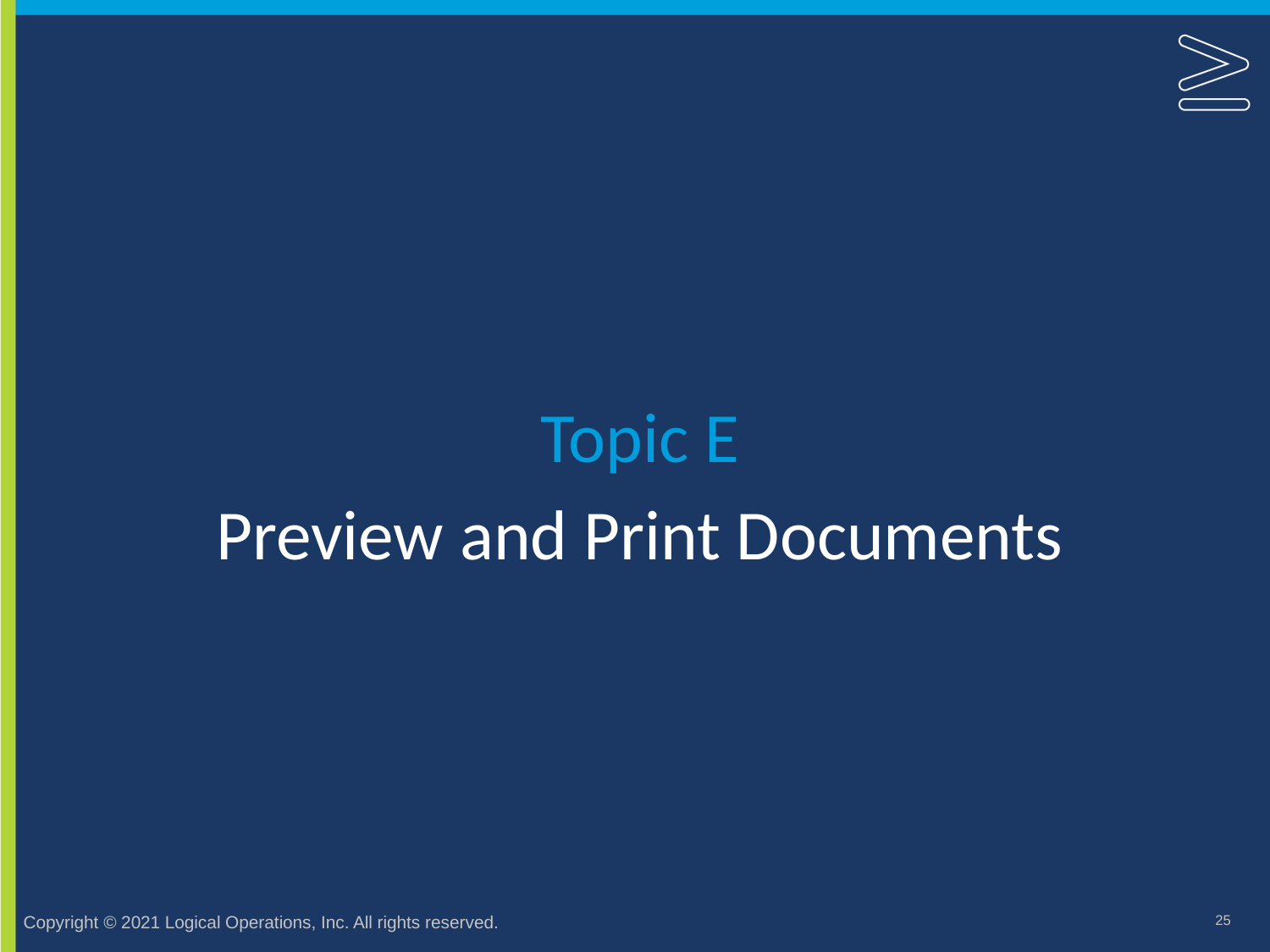

Topic E
# Preview and Print Documents
25